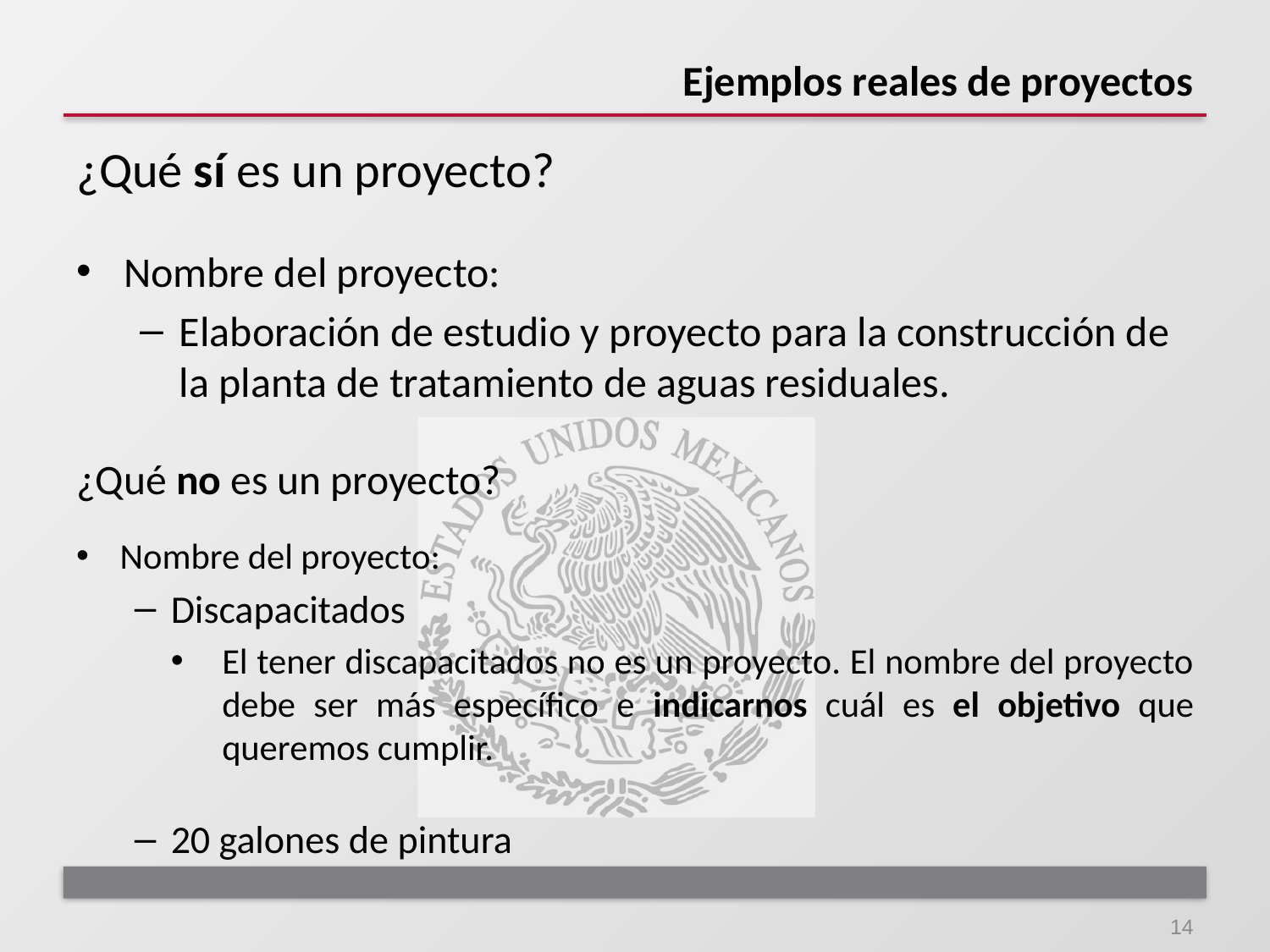

# Ejemplos reales de proyectos
¿Qué sí es un proyecto?

Nombre del proyecto:
Elaboración de estudio y proyecto para la construcción de la planta de tratamiento de aguas residuales.
¿Qué no es un proyecto?

Nombre del proyecto:
Discapacitados
El tener discapacitados no es un proyecto. El nombre del proyecto debe ser más específico e indicarnos cuál es el objetivo que queremos cumplir.

20 galones de pintura

14